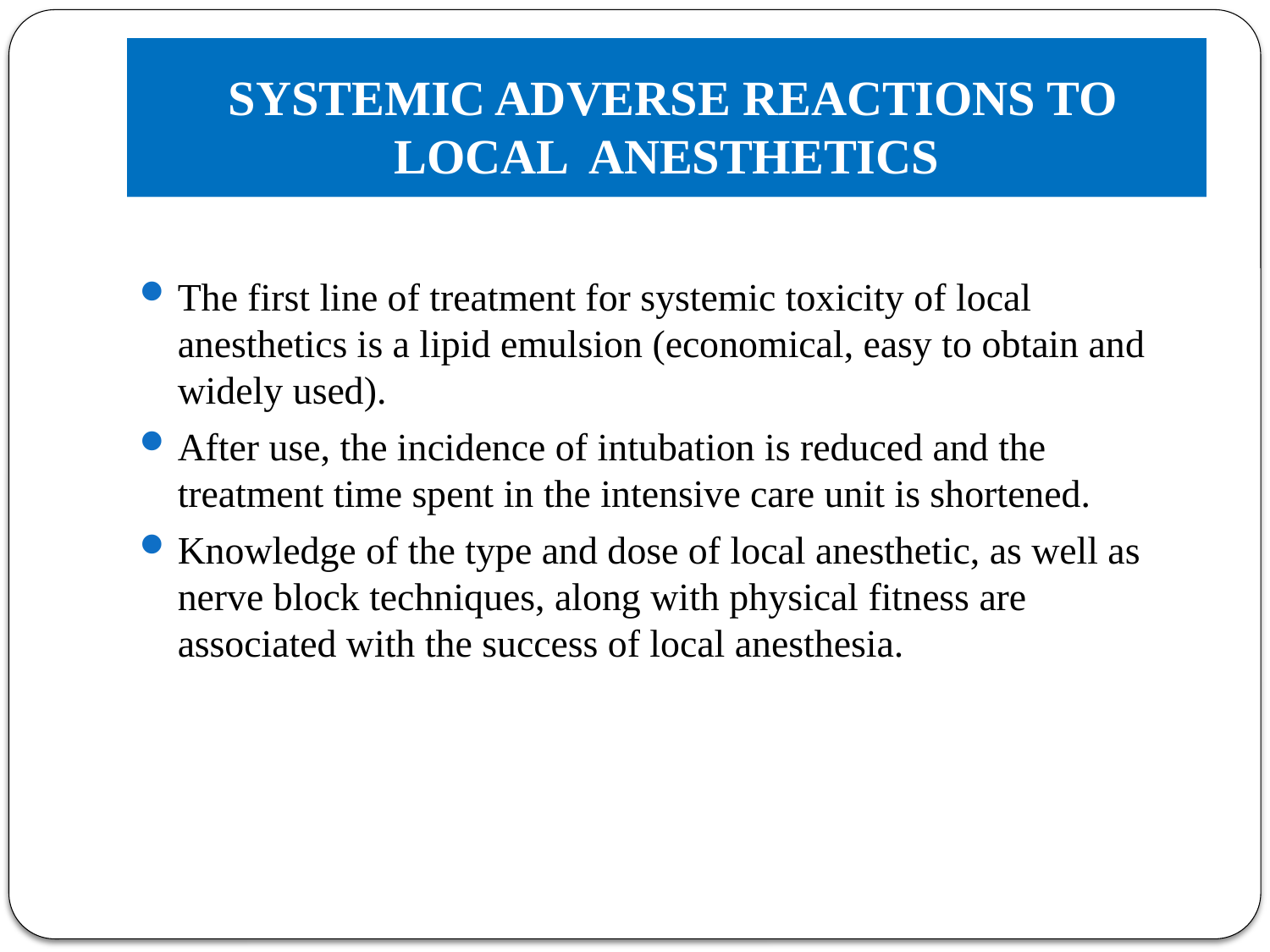

# SYSTEMIC ADVERSE REACTIONS TO LOCAL  ANESTHETICS

The first line of treatment for systemic toxicity of local anesthetics is a lipid emulsion (economical, easy to obtain and widely used).
After use, the incidence of intubation is reduced and the treatment time spent in the intensive care unit is shortened.
Knowledge of the type and dose of local anesthetic, as well as nerve block techniques, along with physical fitness are associated with the success of local anesthesia.